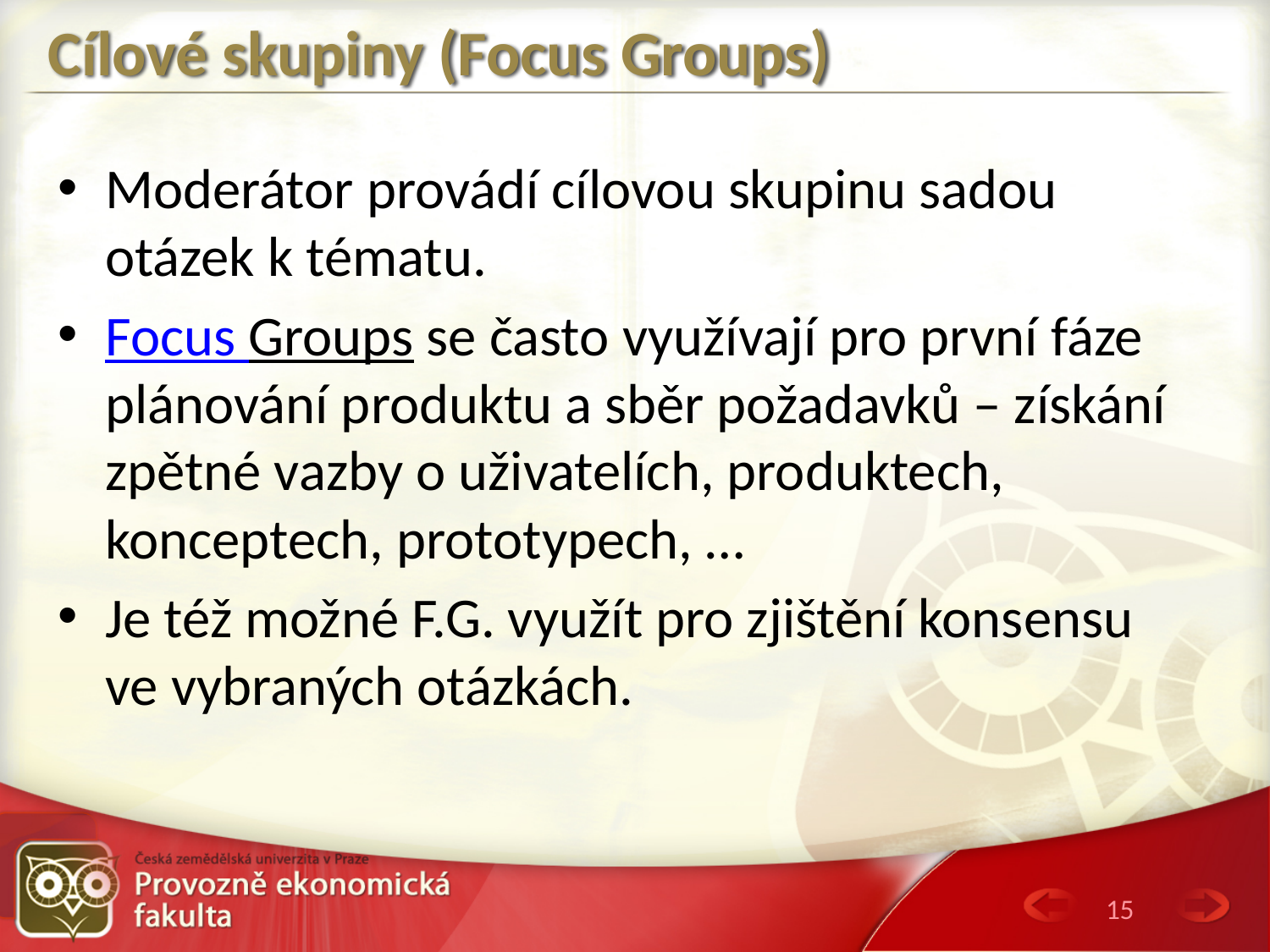

# Cílové skupiny (Focus Groups)
Moderátor provádí cílovou skupinu sadou otázek k tématu.
Focus Groups se často využívají pro první fáze plánování produktu a sběr požadavků – získání zpětné vazby o uživatelích, produktech, konceptech, prototypech, …
Je též možné F.G. využít pro zjištění konsensu ve vybraných otázkách.